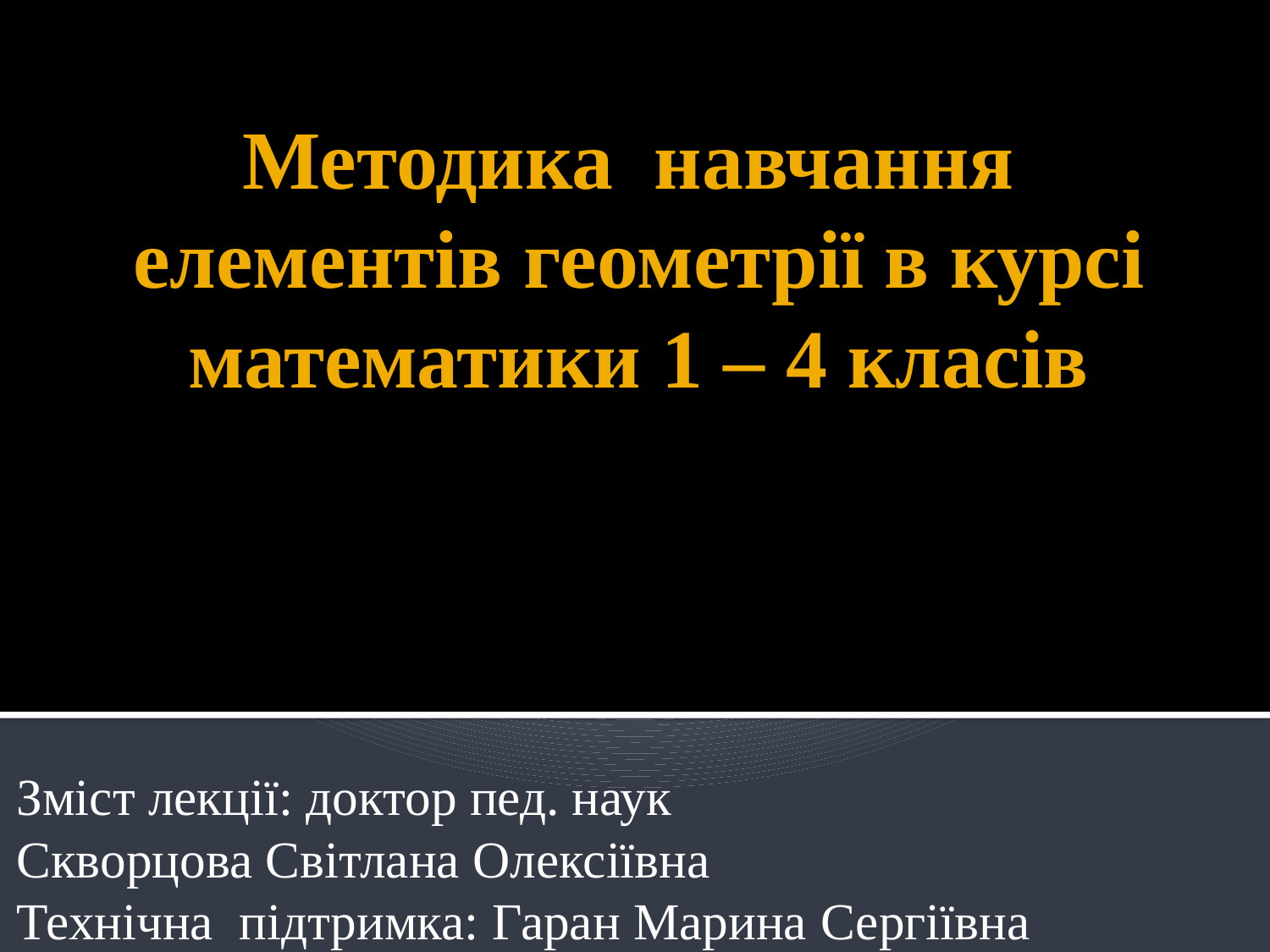

# Методика  навчання  елементів геометрії в курсі математики 1 – 4 класів
Зміст лекції: доктор пед. наук
Скворцова Світлана Олексіївна
Технічна  підтримка: Гаран Марина Сергіївна